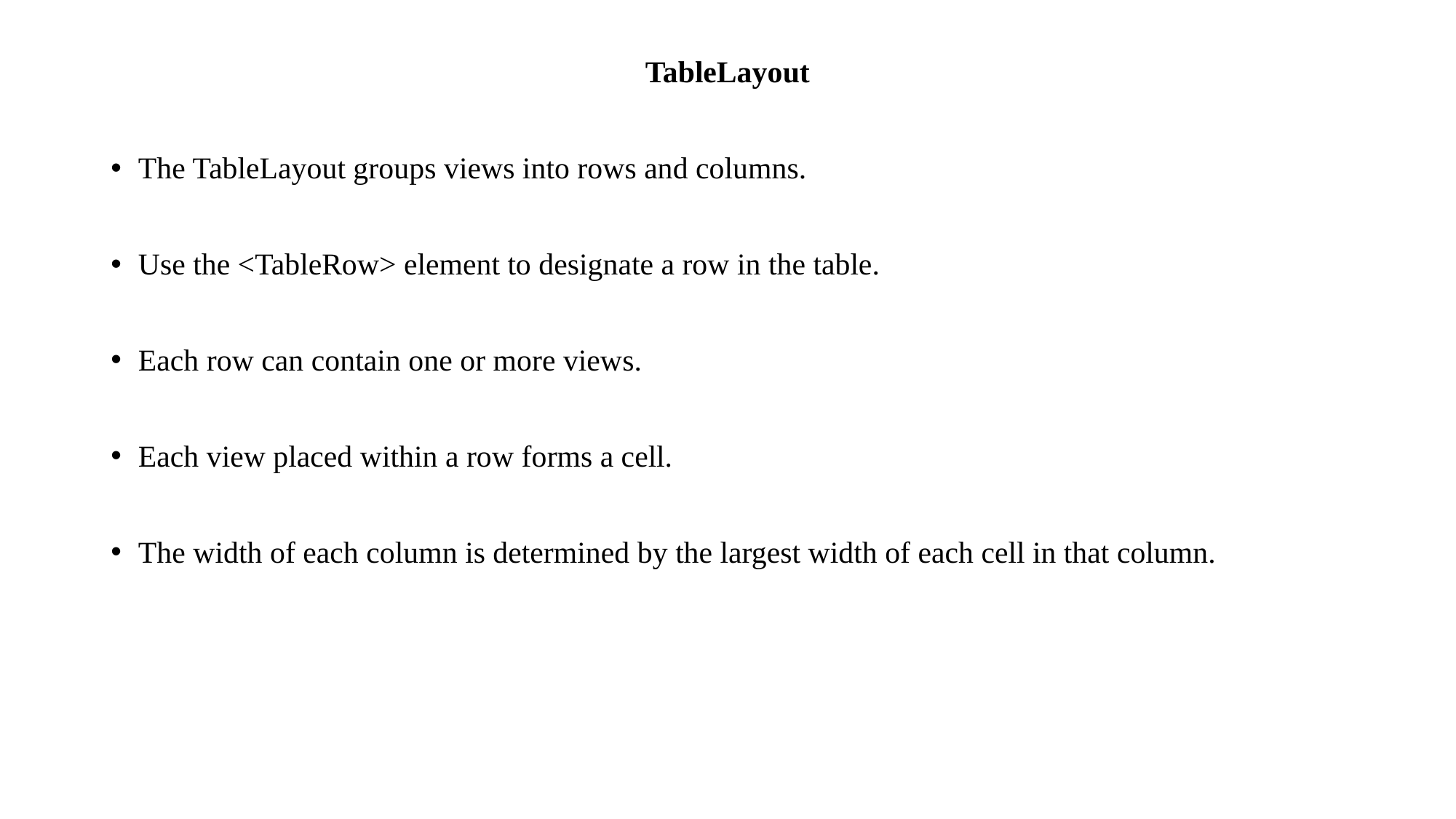

TableLayout

The TableLayout groups views into rows and columns.

Use the <TableRow> element to designate a row in the table.

Each row can contain one or more views.

Each view placed within a row forms a cell.

The width of each column is determined by the largest width of each cell in that column.